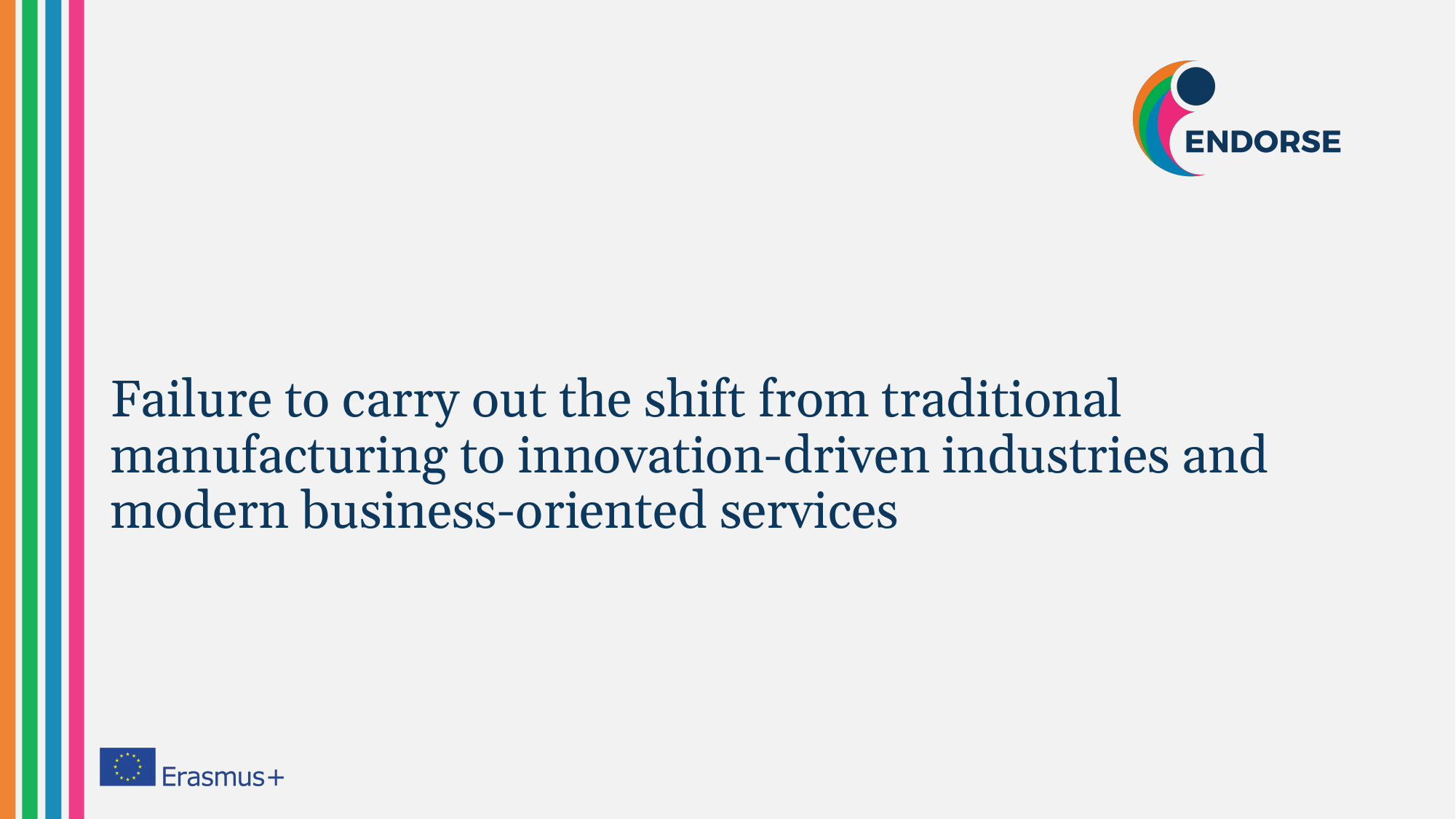

# Failure to carry out the shift from traditional manufacturing to innovation-driven industries and modern business-oriented services